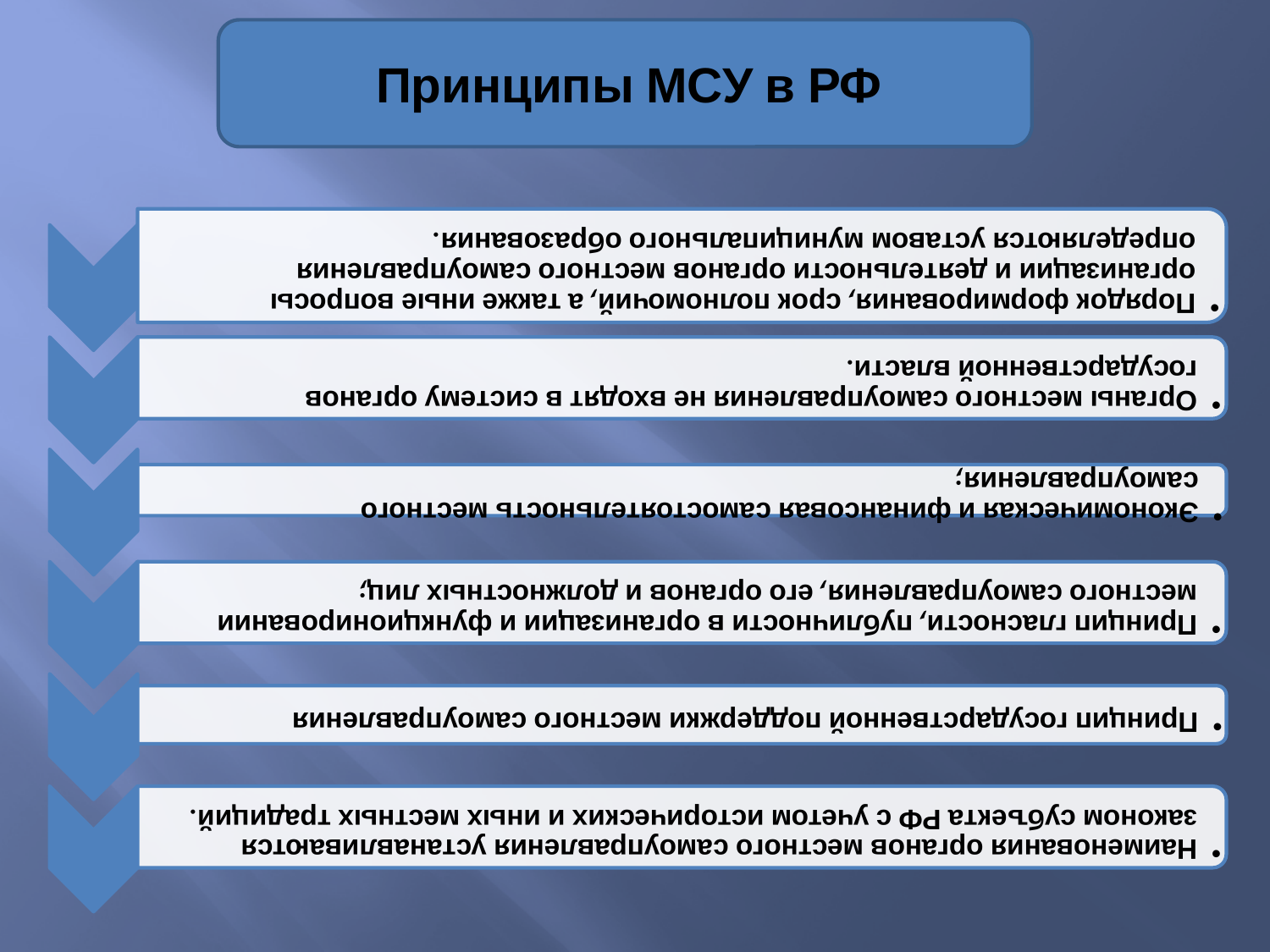

Принципы МСУ в РФ

Порядок формирования, срок полномочий, а также иные вопросы организации и деятельности органов местного самоуправления определяются уставом муниципального образования.

Органы местного самоуправления не входят в систему органов государственной власти.

Экономическая и финансовая самостоятельность местного самоуправления;

Принцип гласности, публичности в организации и функционировании местного самоуправления, его органов и должностных лиц;

Принцип государственной поддержки местного самоуправления

Наименования органов местного самоуправления устанавливаются законом субъекта РФ с учетом исторических и иных местных традиций.